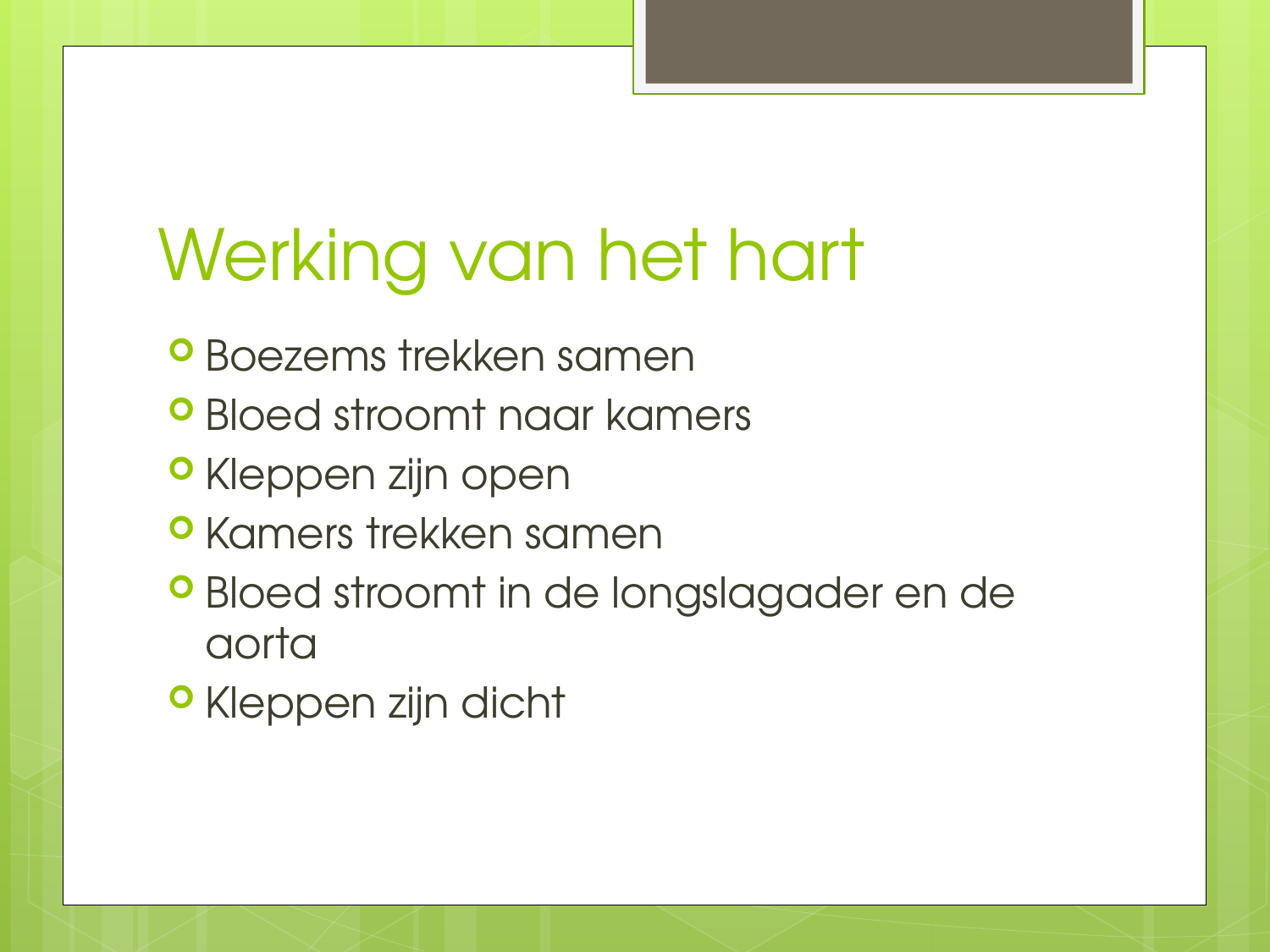

# Werking van het hart
Boezems trekken samen
Bloed stroomt naar kamers
Kleppen zijn open
Kamers trekken samen
Bloed stroomt in de longslagader en de aorta
Kleppen zijn dicht